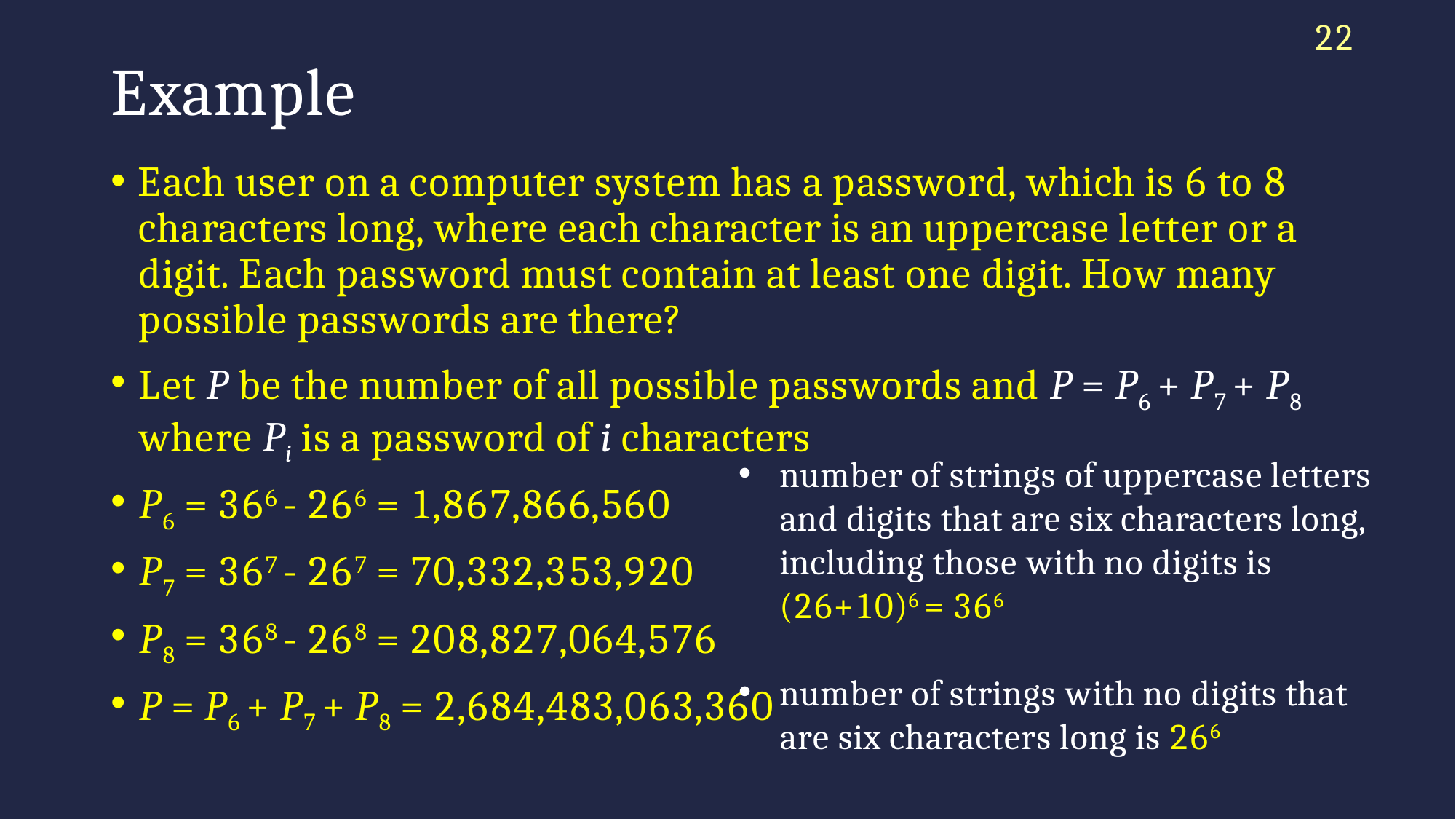

22
# Example
Each user on a computer system has a password, which is 6 to 8 characters long, where each character is an uppercase letter or a digit. Each password must contain at least one digit. How many possible passwords are there?
Let P be the number of all possible passwords and P = P6 + P7 + P8 where Pi is a password of i characters
P6 = 366 - 266 = 1,867,866,560
P7 = 367 - 267 = 70,332,353,920
P8 = 368 - 268 = 208,827,064,576
P = P6 + P7 + P8 = 2,684,483,063,360
number of strings of uppercase letters and digits that are six characters long, including those with no digits is (26+10)6 = 366

number of strings with no digits that are six characters long is 266